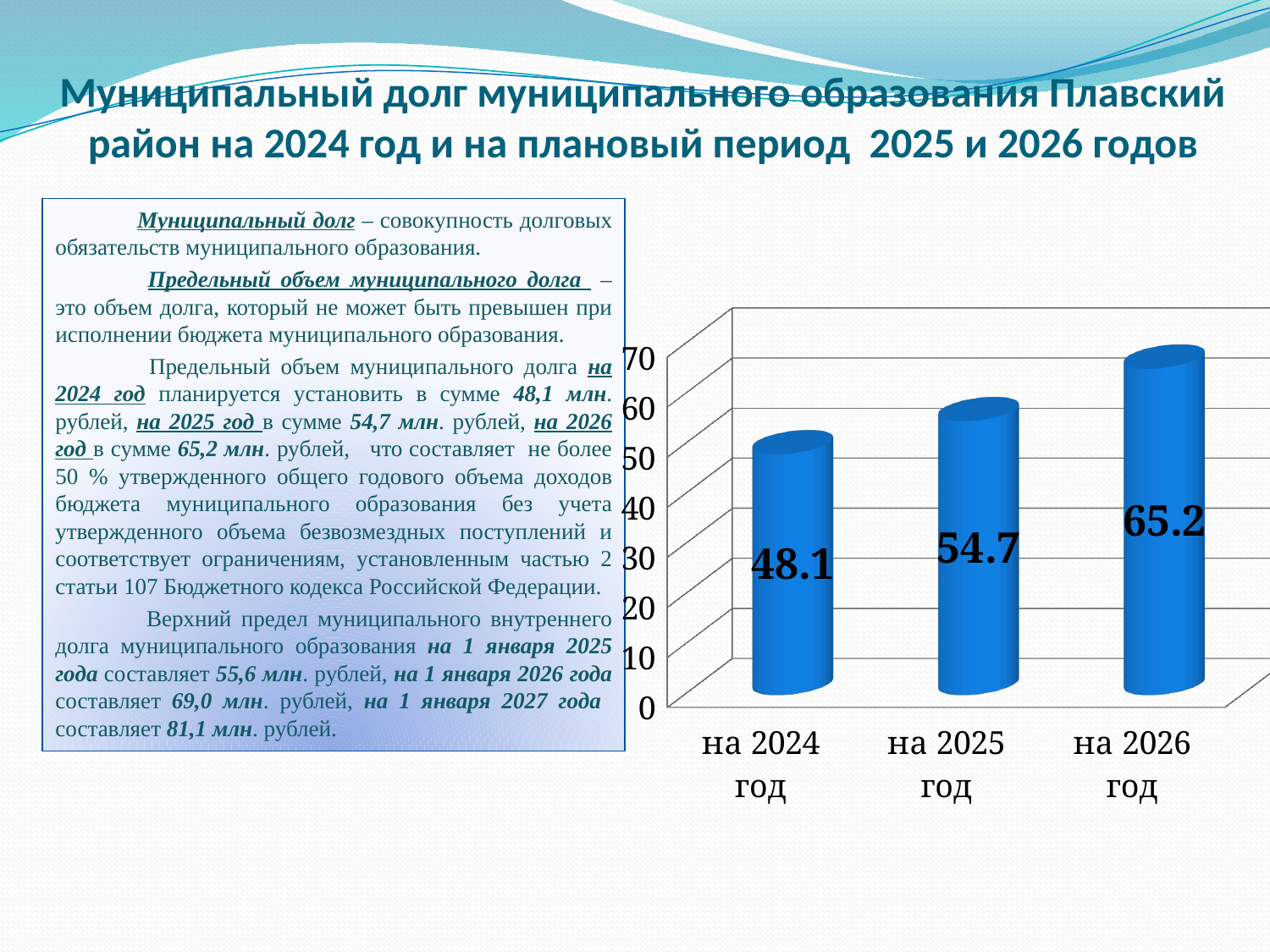

# Муниципальный долг муниципального образования Плавский район на 2024 год и на плановый период  2025 и 2026 годов
   Муниципальный долг – совокупность долговых обязательств муниципального образования.
   Предельный объем муниципального долга  – это объем долга, который не может быть превышен при исполнении бюджета муниципального образования.
   Предельный объем муниципального долга на 2024 год планируется установить в сумме 48,1 млн. рублей, на 2025 год в сумме 54,7 млн. рублей, на 2026 год в сумме 65,2 млн. рублей,   что составляет  не более 50 % утвержденного общего годового объема доходов бюджета муниципального образования без учета утвержденного объема безвозмездных поступлений и соответствует ограничениям, установленным частью 2 статьи 107 Бюджетного кодекса Российской Федерации.
   Верхний предел муниципального внутреннего долга муниципального образования на 1 января 2025 года составляет 55,6 млн. рублей, на 1 января 2026 года составляет 69,0 млн. рублей, на 1 января 2027 года  составляет 81,1 млн. рублей.

[unsupported chart]